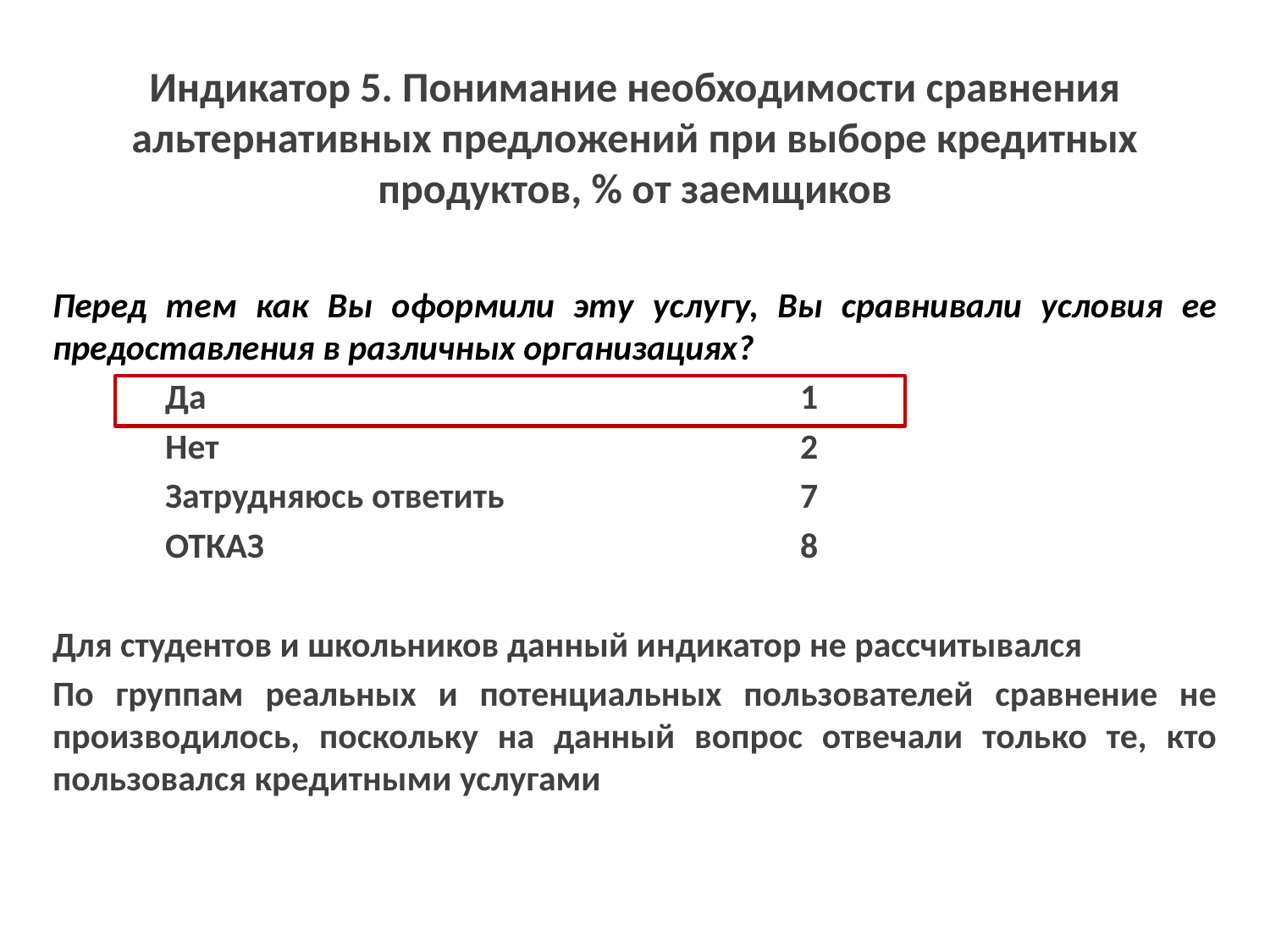

# Индикатор 5. Понимание необходимости сравнения альтернативных предложений при выборе кредитных продуктов, % от заемщиков
Перед тем как Вы оформили эту услугу, Вы сравнивали условия ее предоставления в различных организациях?
Да					1
Нет					2
Затрудняюсь ответить			7
ОТКАЗ					8

Для студентов и школьников данный индикатор не рассчитывался
По группам реальных и потенциальных пользователей сравнение не производилось, поскольку на данный вопрос отвечали только те, кто пользовался кредитными услугами